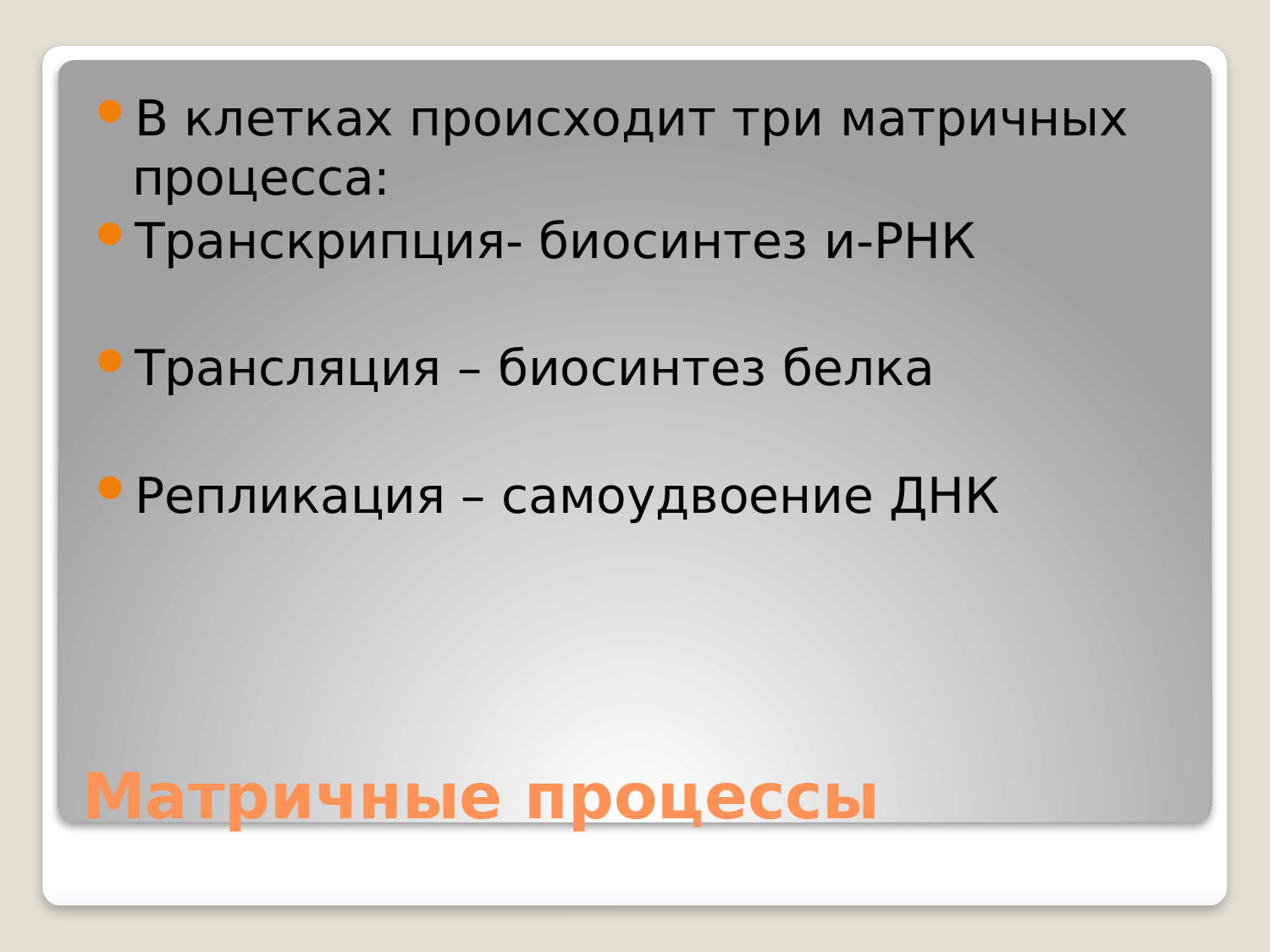

В клетках происходит три матричных процесса:
Транскрипция- биосинтез и-РНК

Трансляция – биосинтез белка

Репликация – самоудвоение ДНК
# Матричные процессы